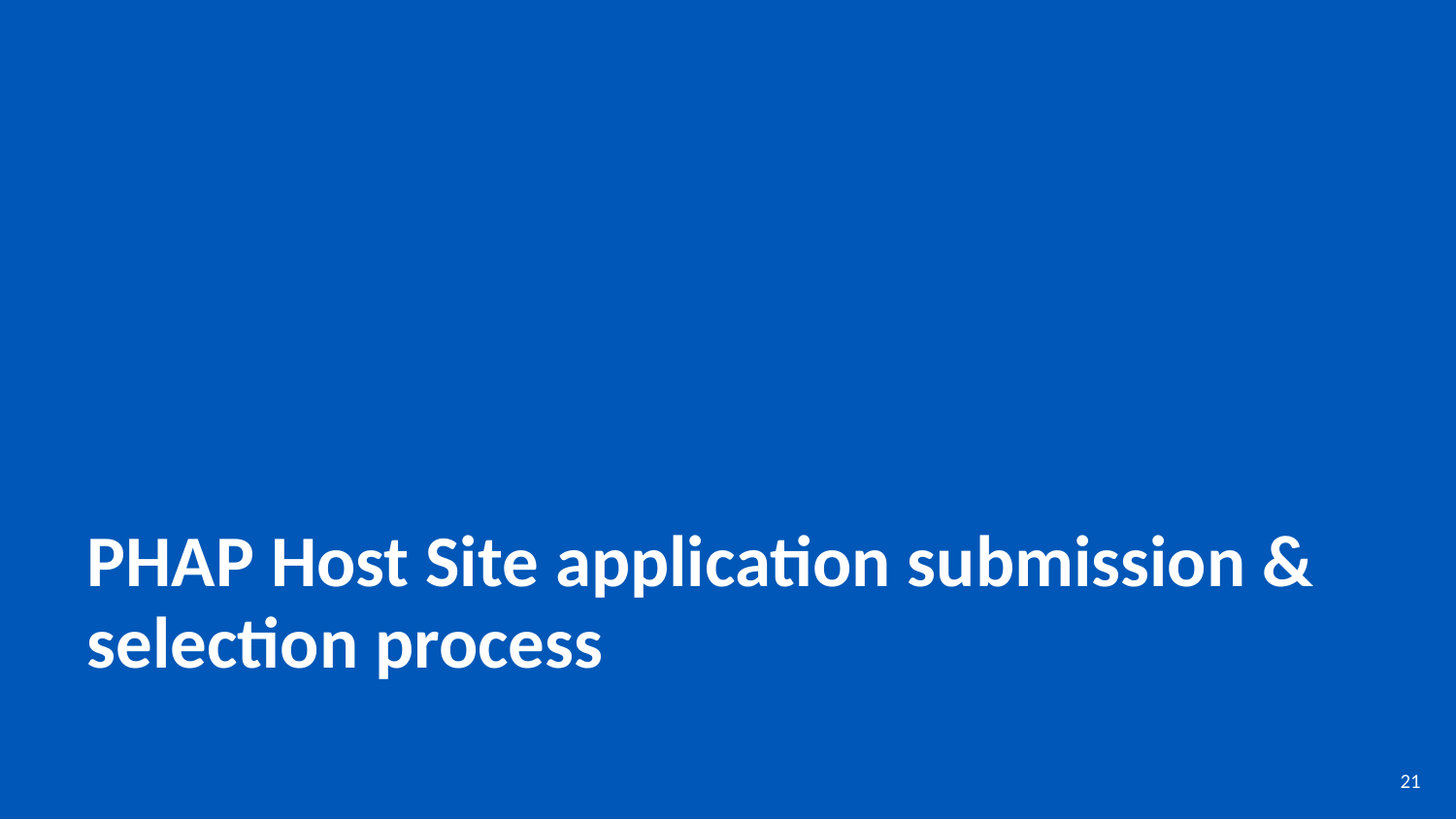

# PHAP Host Site application submission & selection process
21